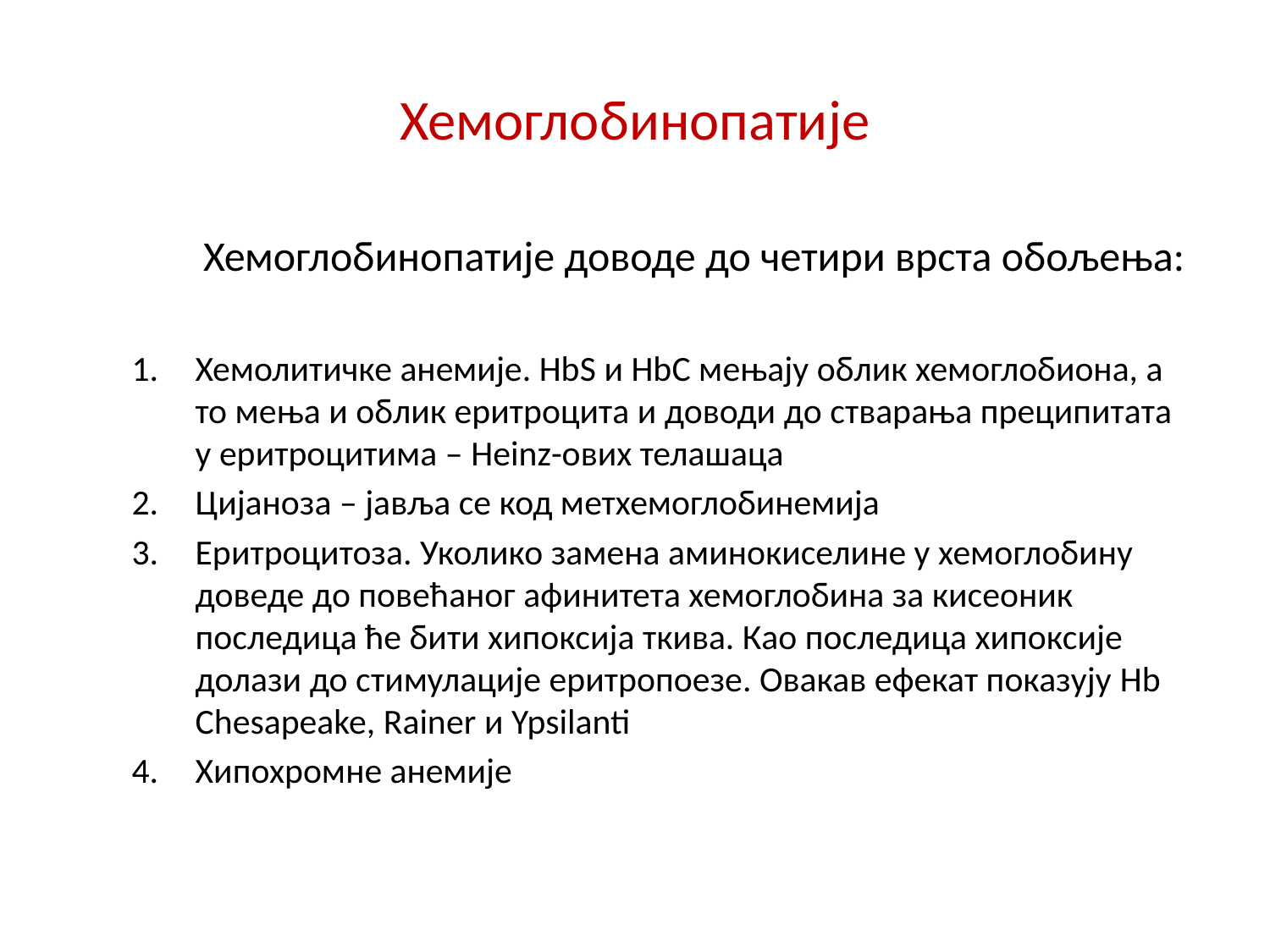

# Хемоглобинопатије
	Хемоглобинопатије доводе до четири врста обољења:

Хемолитичке анемије. HbS и HbC мењају облик хемоглобиона, а то мења и облик еритроцита и доводи до стварања преципитата у еритроцитима – Heinz-ових телашаца
Цијаноза – јавља се код метхемоглобинемија
Еритроцитоза. Уколико замена аминокиселине у хемоглобину доведе до повећаног афинитета хемоглобина за кисеоник последица ће бити хипоксија ткива. Као последица хипоксије долази до стимулације еритропоезе. Овакав ефекат показују Hb Chesapeake, Rainer и Ypsilanti
Хипохромне анемије